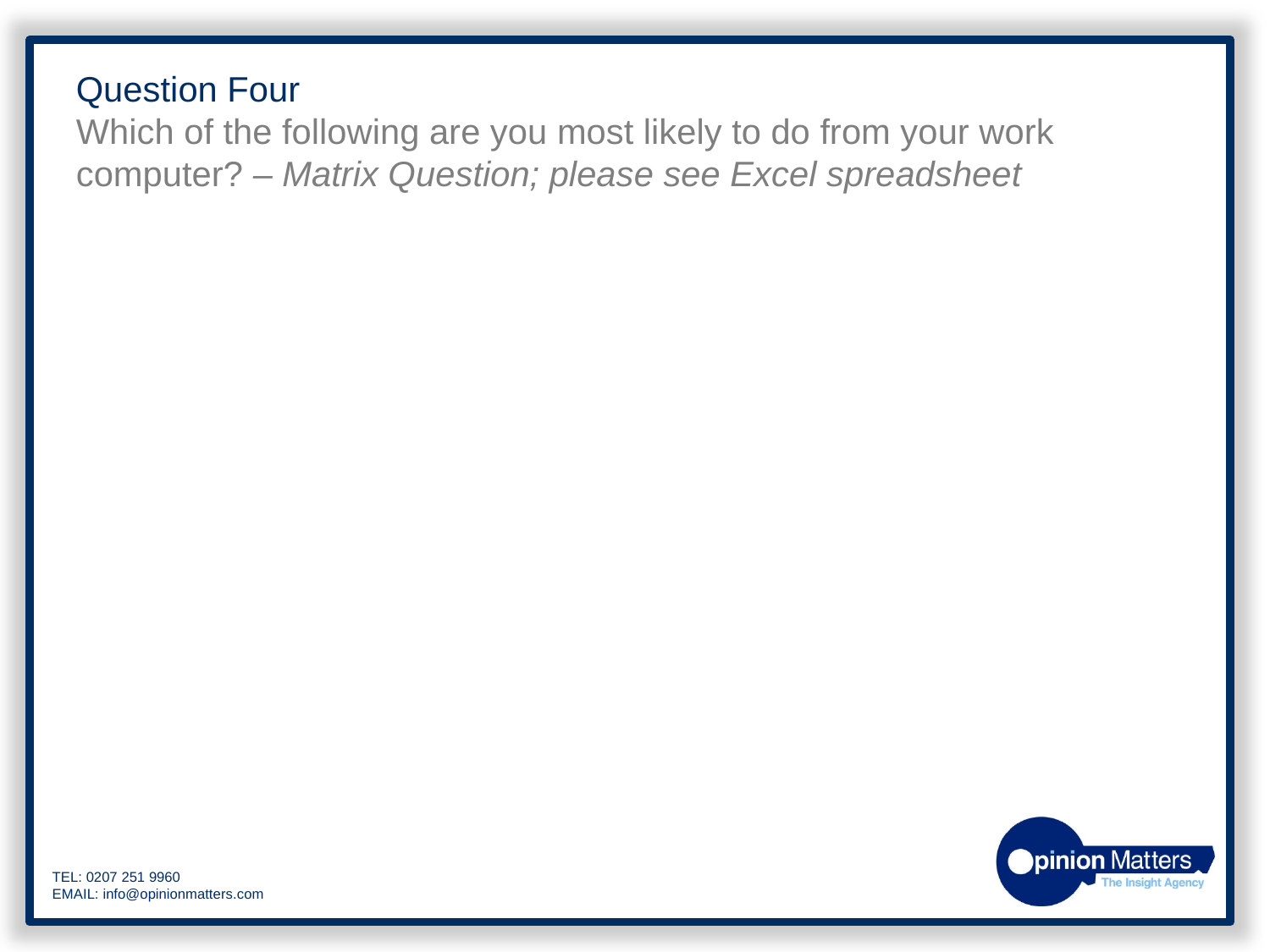

Question Four
Which of the following are you most likely to do from your work computer? – Matrix Question; please see Excel spreadsheet